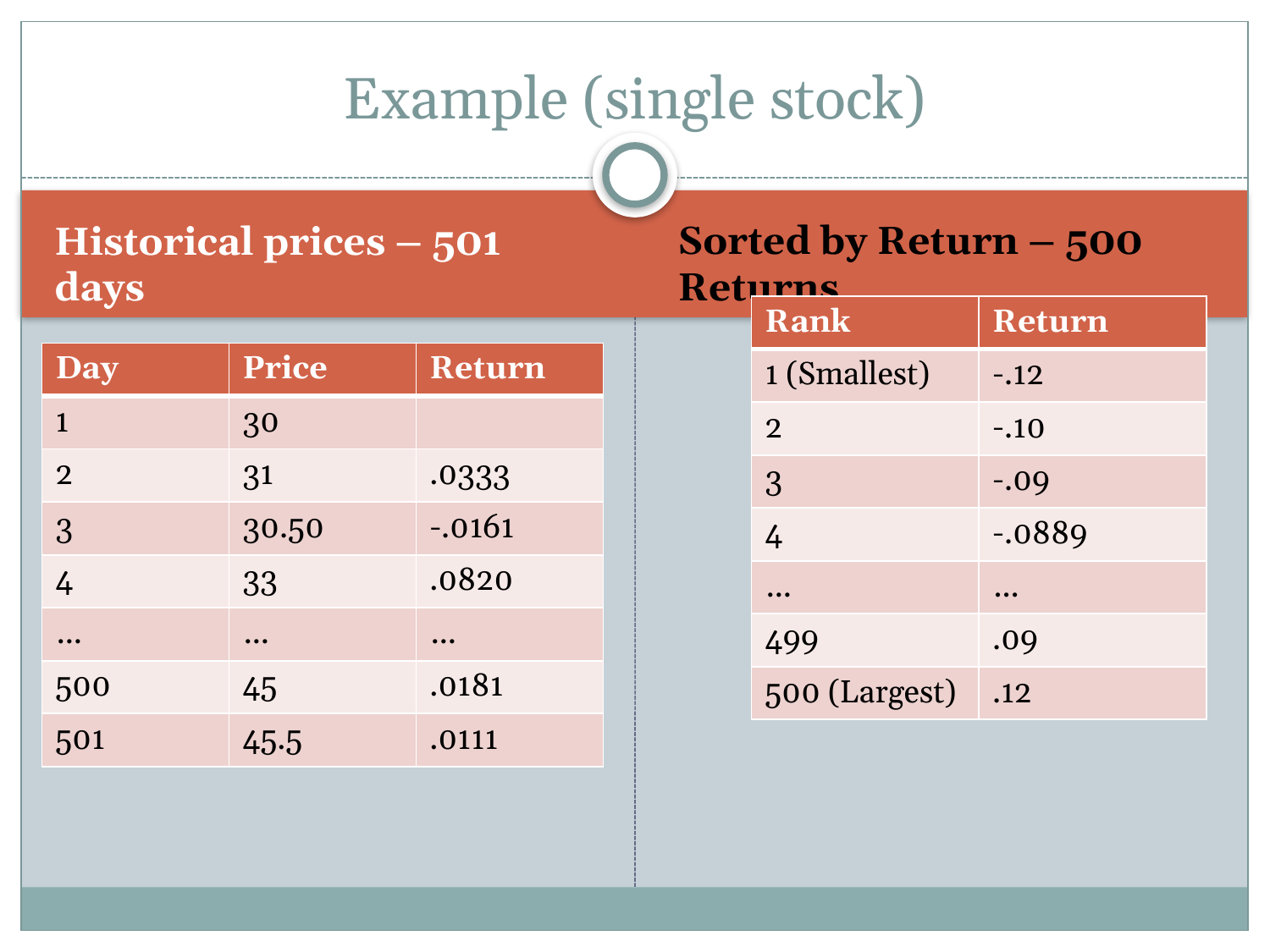

# Example (single stock)
Historical prices – 501 days
Sorted by Return – 500 Returns
| Rank | Return |
| --- | --- |
| 1 (Smallest) | -.12 |
| 2 | -.10 |
| 3 | -.09 |
| 4 | -.0889 |
| … | … |
| 499 | .09 |
| 500 (Largest) | .12 |
| Day | Price | Return |
| --- | --- | --- |
| 1 | 30 |  |
| 2 | 31 | .0333 |
| 3 | 30.50 | -.0161 |
| 4 | 33 | .0820 |
| … | … | … |
| 500 | 45 | .0181 |
| 501 | 45.5 | .0111 |